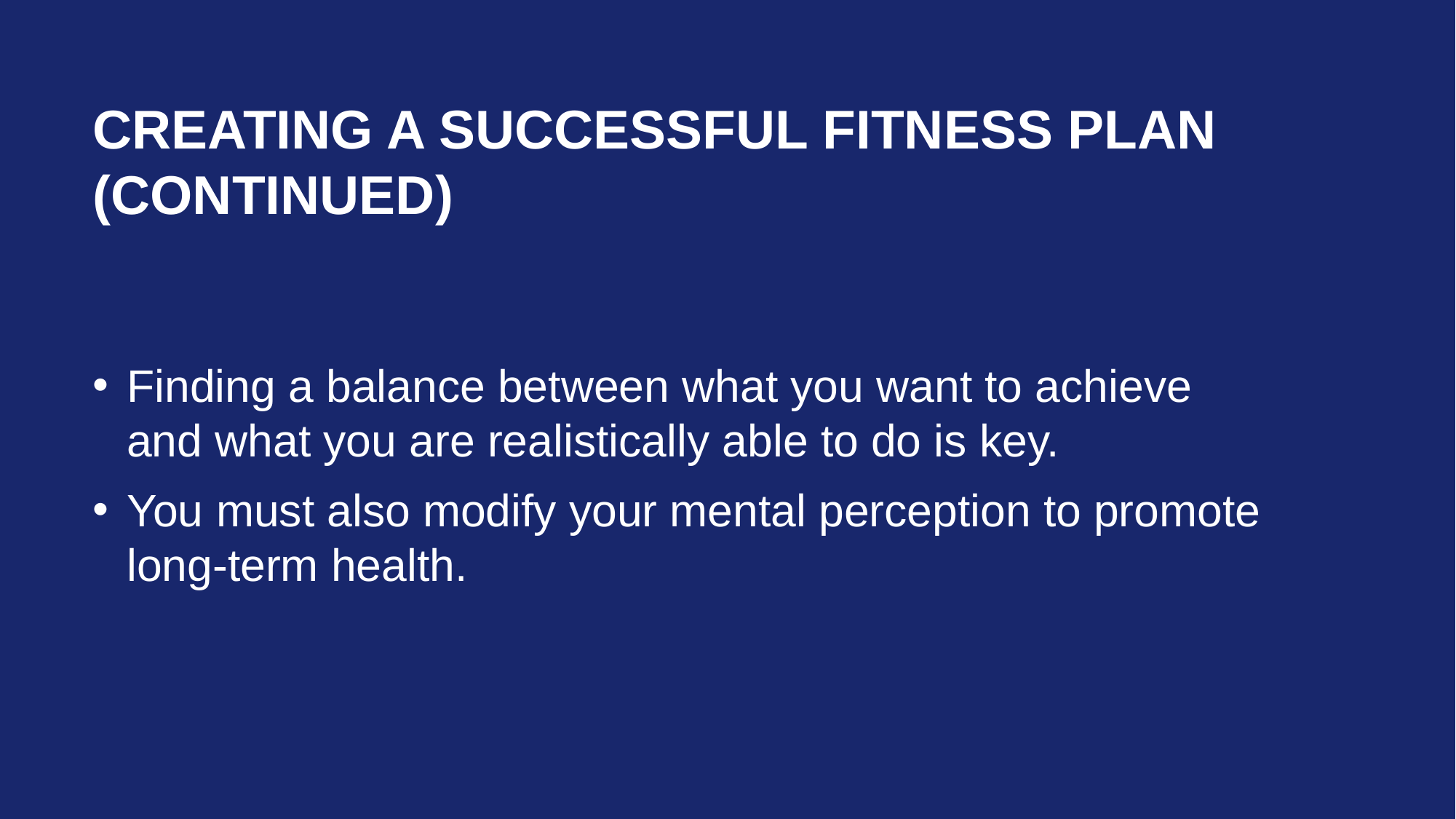

# Creating a Successful Fitness Plan (continued)
Finding a balance between what you want to achieve and what you are realistically able to do is key.
You must also modify your mental perception to promote long-term health.